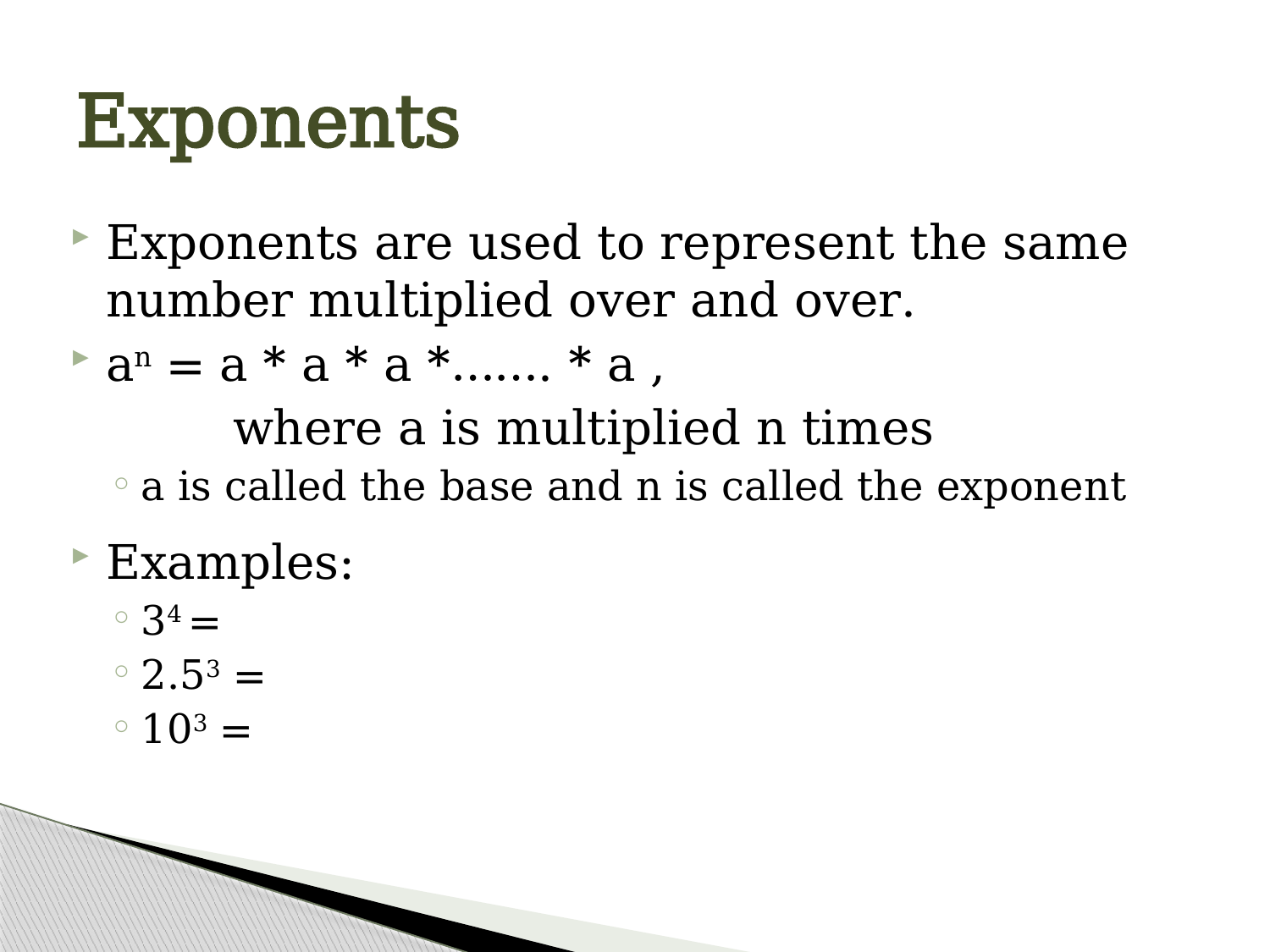

# Exponents
Exponents are used to represent the same number multiplied over and over.
an = a * a * a *……. * a ,
		where a is multiplied n times
a is called the base and n is called the exponent

Examples:
34 =
2.53 =
103 =